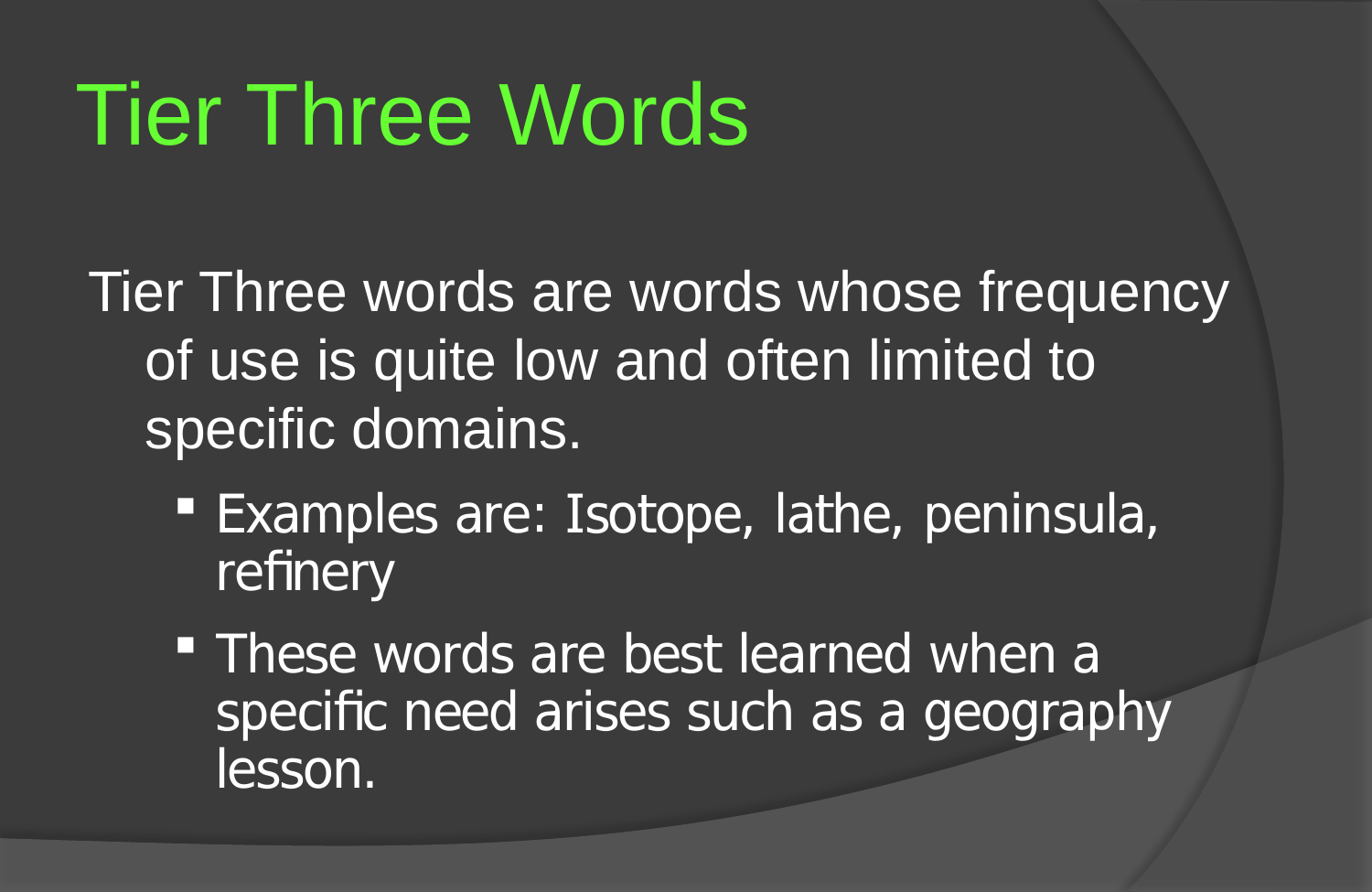

# Tier Three Words
Tier Three words are words whose frequency of use is quite low and often limited to specific domains.
Examples are: Isotope, lathe, peninsula, refinery
These words are best learned when a specific need arises such as a geography lesson.